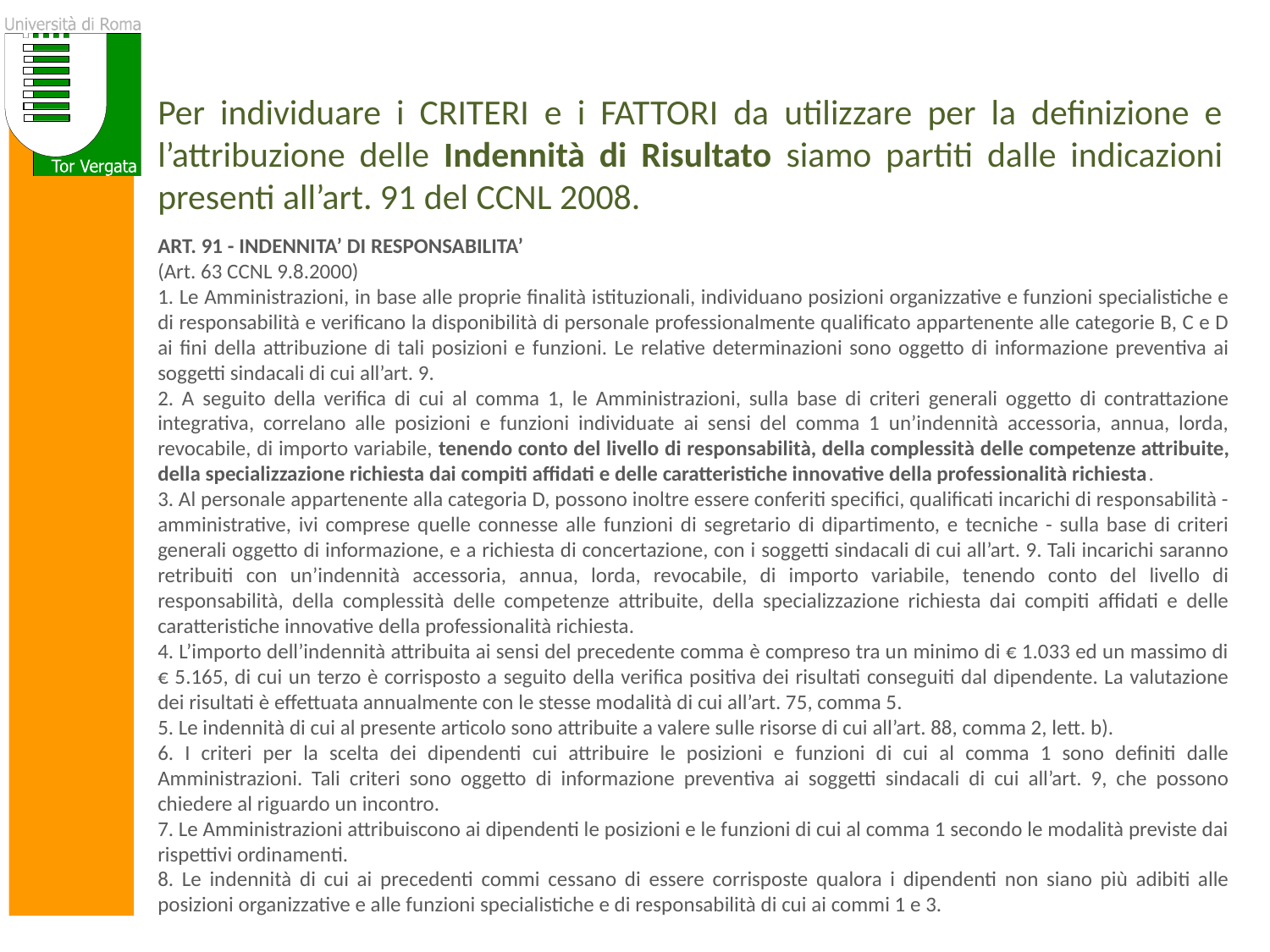

Per individuare i CRITERI e i FATTORI da utilizzare per la definizione e l’attribuzione delle Indennità di Risultato siamo partiti dalle indicazioni presenti all’art. 91 del CCNL 2008.

ART. 91 - INDENNITA’ DI RESPONSABILITA’
(Art. 63 CCNL 9.8.2000)
1. Le Amministrazioni, in base alle proprie finalità istituzionali, individuano posizioni organizzative e funzioni specialistiche e di responsabilità e verificano la disponibilità di personale professionalmente qualificato appartenente alle categorie B, C e D ai fini della attribuzione di tali posizioni e funzioni. Le relative determinazioni sono oggetto di informazione preventiva ai soggetti sindacali di cui all’art. 9.
2. A seguito della verifica di cui al comma 1, le Amministrazioni, sulla base di criteri generali oggetto di contrattazione integrativa, correlano alle posizioni e funzioni individuate ai sensi del comma 1 un’indennità accessoria, annua, lorda, revocabile, di importo variabile, tenendo conto del livello di responsabilità, della complessità delle competenze attribuite, della specializzazione richiesta dai compiti affidati e delle caratteristiche innovative della professionalità richiesta.
3. Al personale appartenente alla categoria D, possono inoltre essere conferiti specifici, qualificati incarichi di responsabilità - amministrative, ivi comprese quelle connesse alle funzioni di segretario di dipartimento, e tecniche - sulla base di criteri generali oggetto di informazione, e a richiesta di concertazione, con i soggetti sindacali di cui all’art. 9. Tali incarichi saranno retribuiti con un’indennità accessoria, annua, lorda, revocabile, di importo variabile, tenendo conto del livello di responsabilità, della complessità delle competenze attribuite, della specializzazione richiesta dai compiti affidati e delle caratteristiche innovative della professionalità richiesta.
4. L’importo dell’indennità attribuita ai sensi del precedente comma è compreso tra un minimo di € 1.033 ed un massimo di € 5.165, di cui un terzo è corrisposto a seguito della verifica positiva dei risultati conseguiti dal dipendente. La valutazione dei risultati è effettuata annualmente con le stesse modalità di cui all’art. 75, comma 5.
5. Le indennità di cui al presente articolo sono attribuite a valere sulle risorse di cui all’art. 88, comma 2, lett. b).
6. I criteri per la scelta dei dipendenti cui attribuire le posizioni e funzioni di cui al comma 1 sono definiti dalle Amministrazioni. Tali criteri sono oggetto di informazione preventiva ai soggetti sindacali di cui all’art. 9, che possono chiedere al riguardo un incontro.
7. Le Amministrazioni attribuiscono ai dipendenti le posizioni e le funzioni di cui al comma 1 secondo le modalità previste dai rispettivi ordinamenti.
8. Le indennità di cui ai precedenti commi cessano di essere corrisposte qualora i dipendenti non siano più adibiti alle posizioni organizzative e alle funzioni specialistiche e di responsabilità di cui ai commi 1 e 3.